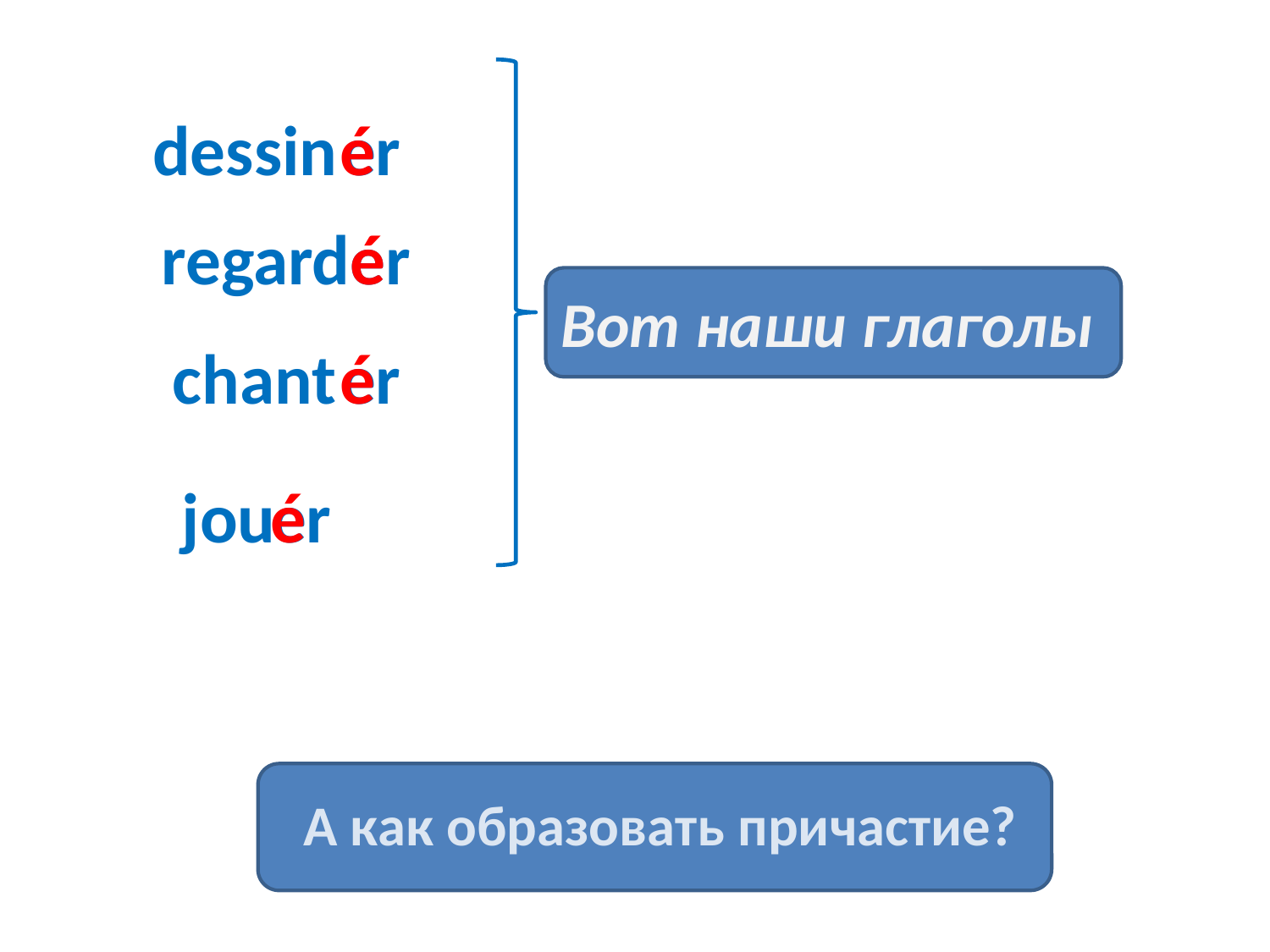

dessin
er
é
regard

er
é

Вот наши глаголы
chant
er
é
jou
er
é

А как образовать причастие?